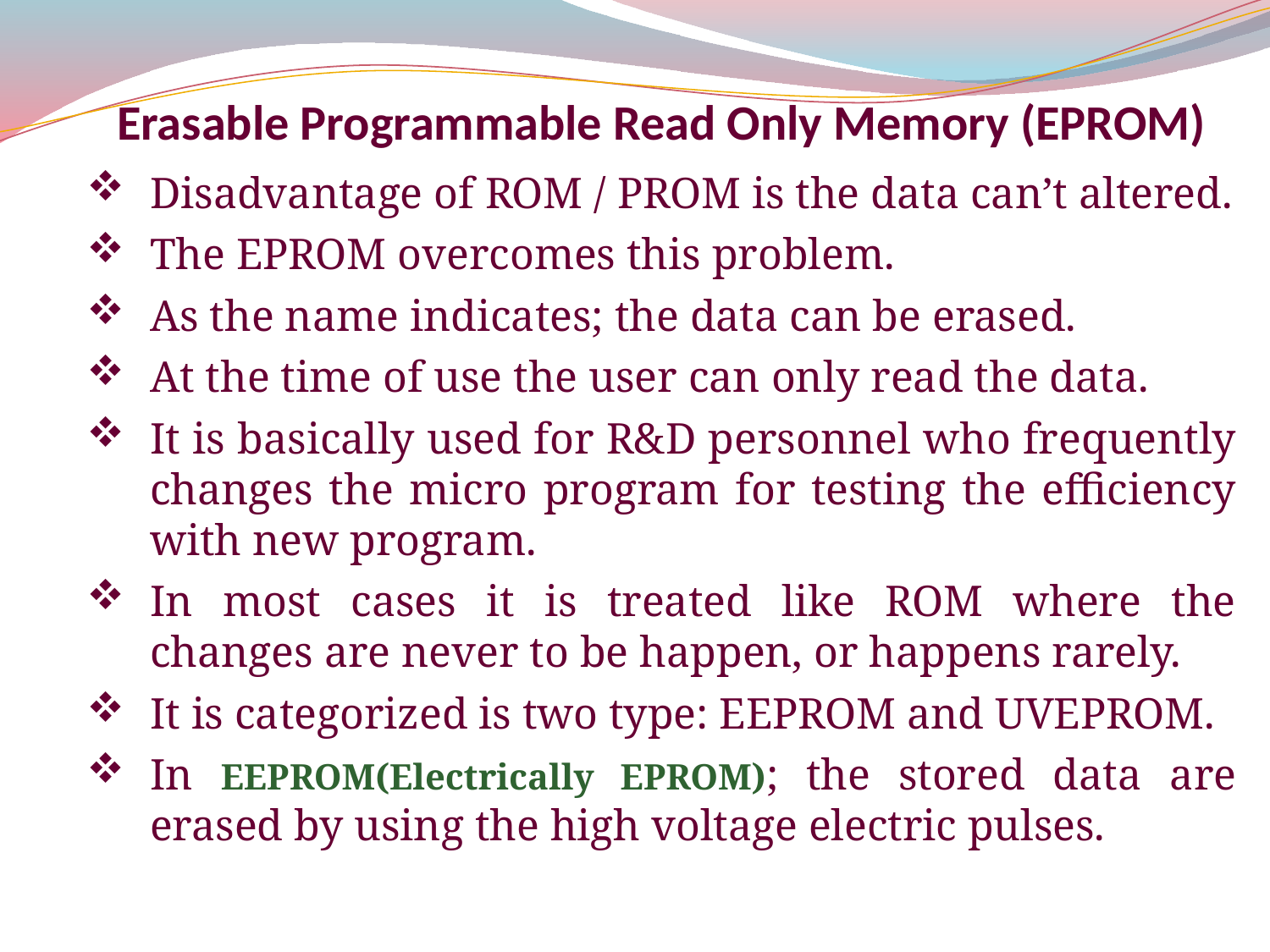

Erasable Programmable Read Only Memory (EPROM)
Disadvantage of ROM / PROM is the data can’t altered.
The EPROM overcomes this problem.
As the name indicates; the data can be erased.
At the time of use the user can only read the data.
It is basically used for R&D personnel who frequently changes the micro program for testing the efficiency with new program.
In most cases it is treated like ROM where the changes are never to be happen, or happens rarely.
It is categorized is two type: EEPROM and UVEPROM.
In EEPROM(Electrically EPROM); the stored data are erased by using the high voltage electric pulses.